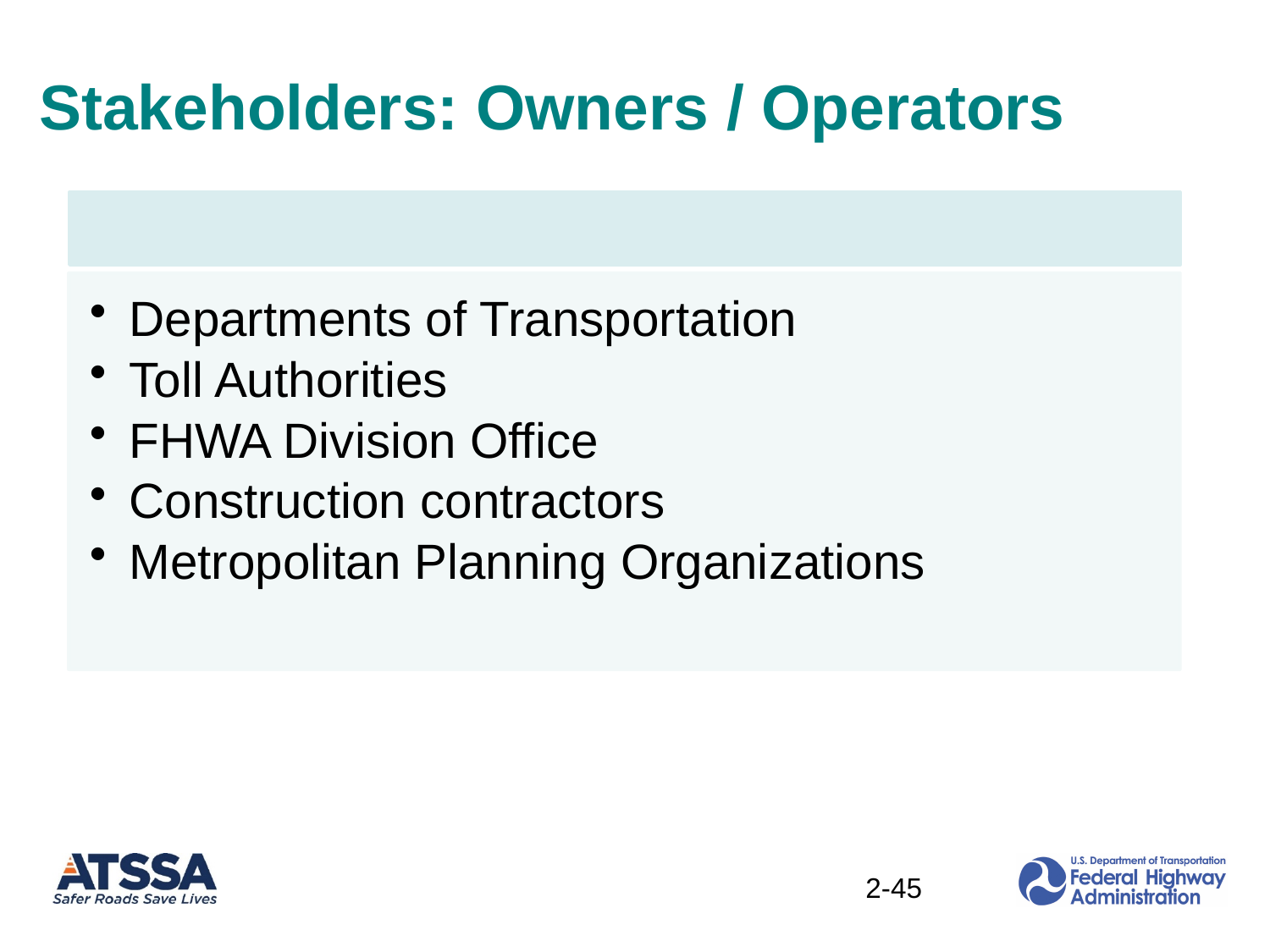

# Stakeholders: Owners / Operators

Departments of Transportation
Toll Authorities
FHWA Division Office
Construction contractors
Metropolitan Planning Organizations